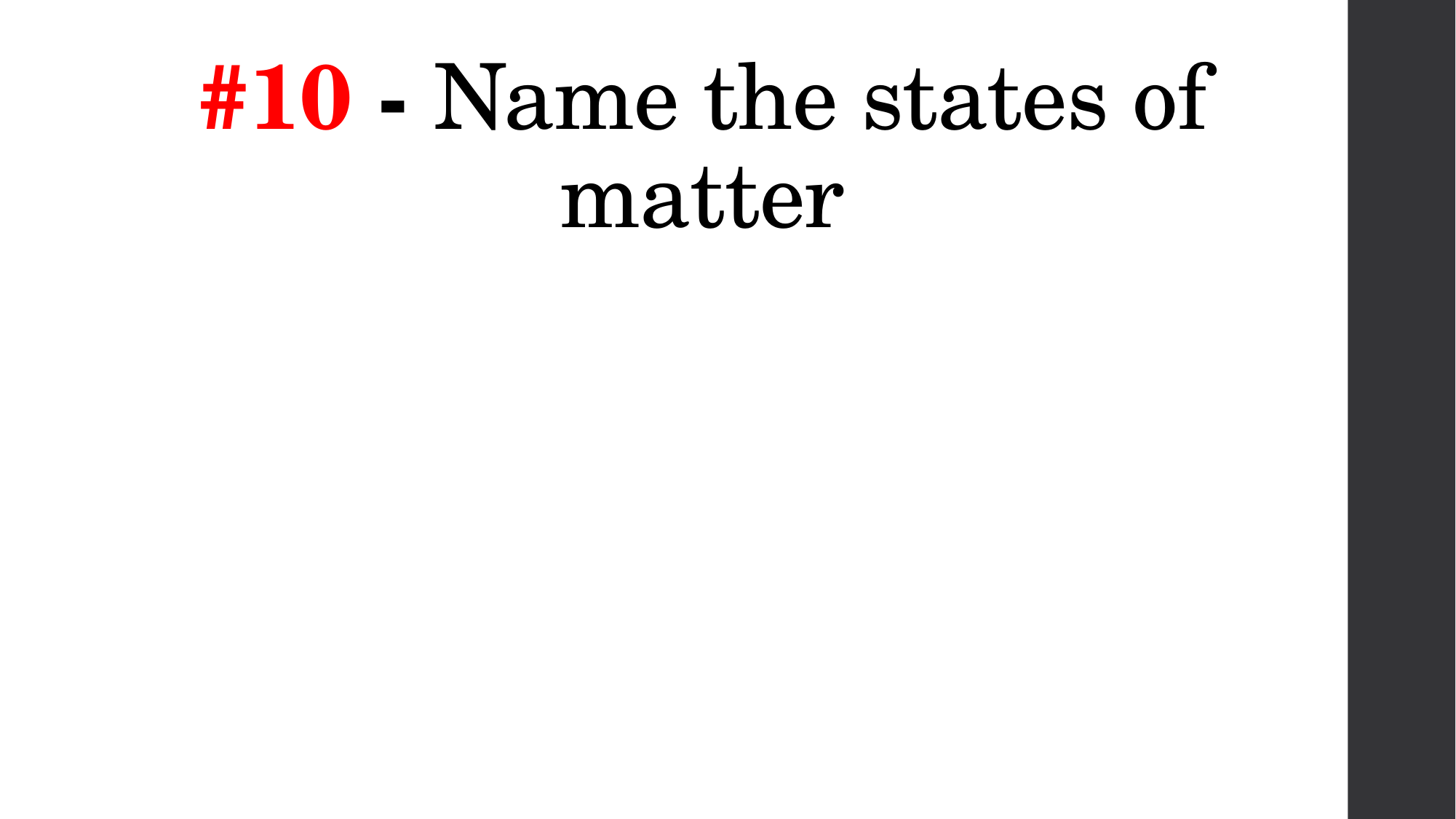

# #10 - Name the states of matter